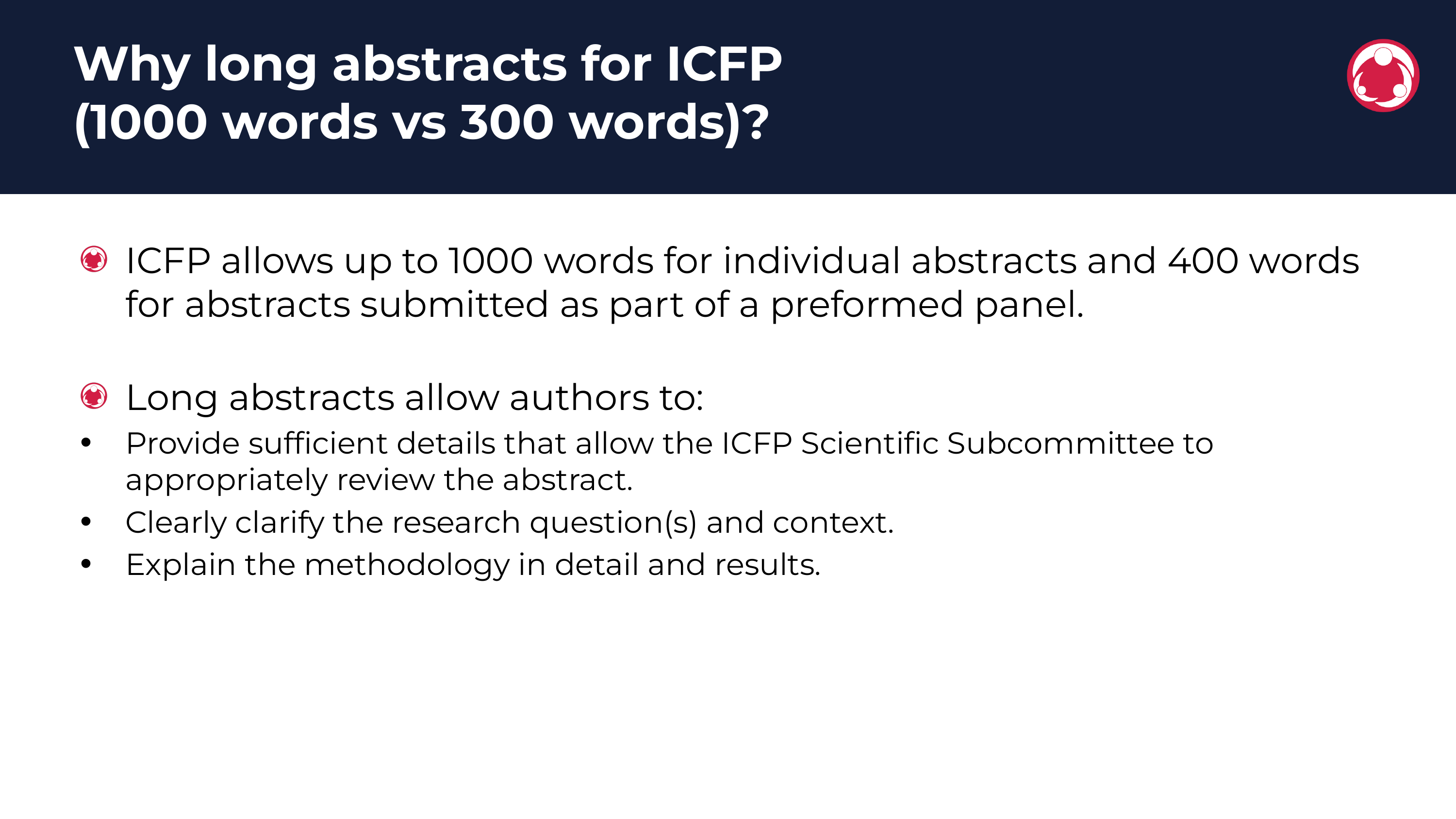

Why long abstracts for ICFP
(1000 words vs 300 words)?

ICFP allows up to 1000 words for individual abstracts and 400 words for abstracts submitted as part of a preformed panel.
Long abstracts allow authors to:
Provide sufficient details that allow the ICFP Scientific Subcommittee to appropriately review the abstract.
Clearly clarify the research question(s) and context.
Explain the methodology in detail and results.